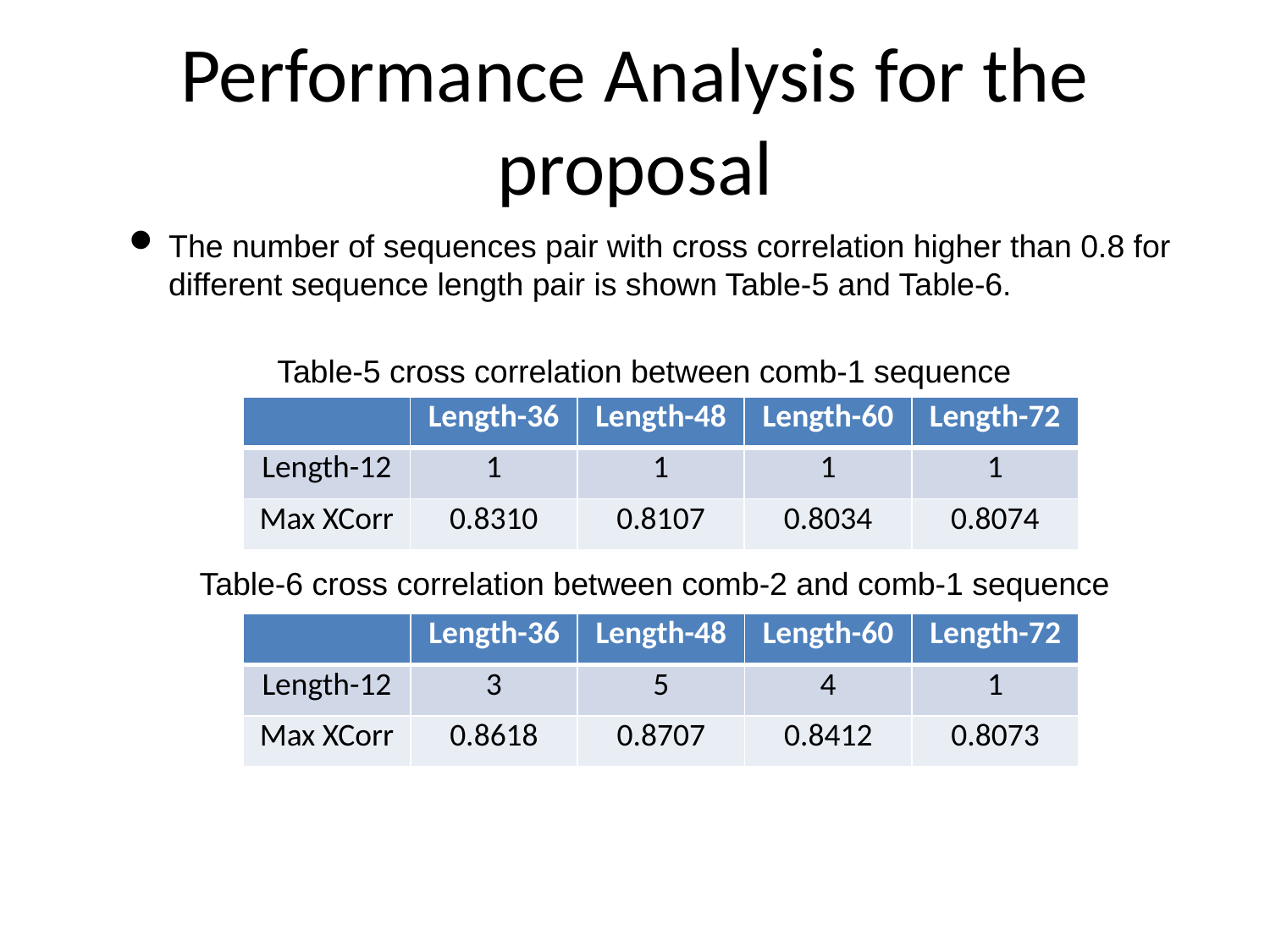

# Performance Analysis for the proposal
The number of sequences pair with cross correlation higher than 0.8 for different sequence length pair is shown Table-5 and Table-6.
Table-5 cross correlation between comb-1 sequence
|  | Length-36 | Length-48 | Length-60 | Length-72 |
| --- | --- | --- | --- | --- |
| Length-12 | 1 | 1 | 1 | 1 |
| Max XCorr | 0.8310 | 0.8107 | 0.8034 | 0.8074 |
Table-6 cross correlation between comb-2 and comb-1 sequence
|  | Length-36 | Length-48 | Length-60 | Length-72 |
| --- | --- | --- | --- | --- |
| Length-12 | 3 | 5 | 4 | 1 |
| Max XCorr | 0.8618 | 0.8707 | 0.8412 | 0.8073 |